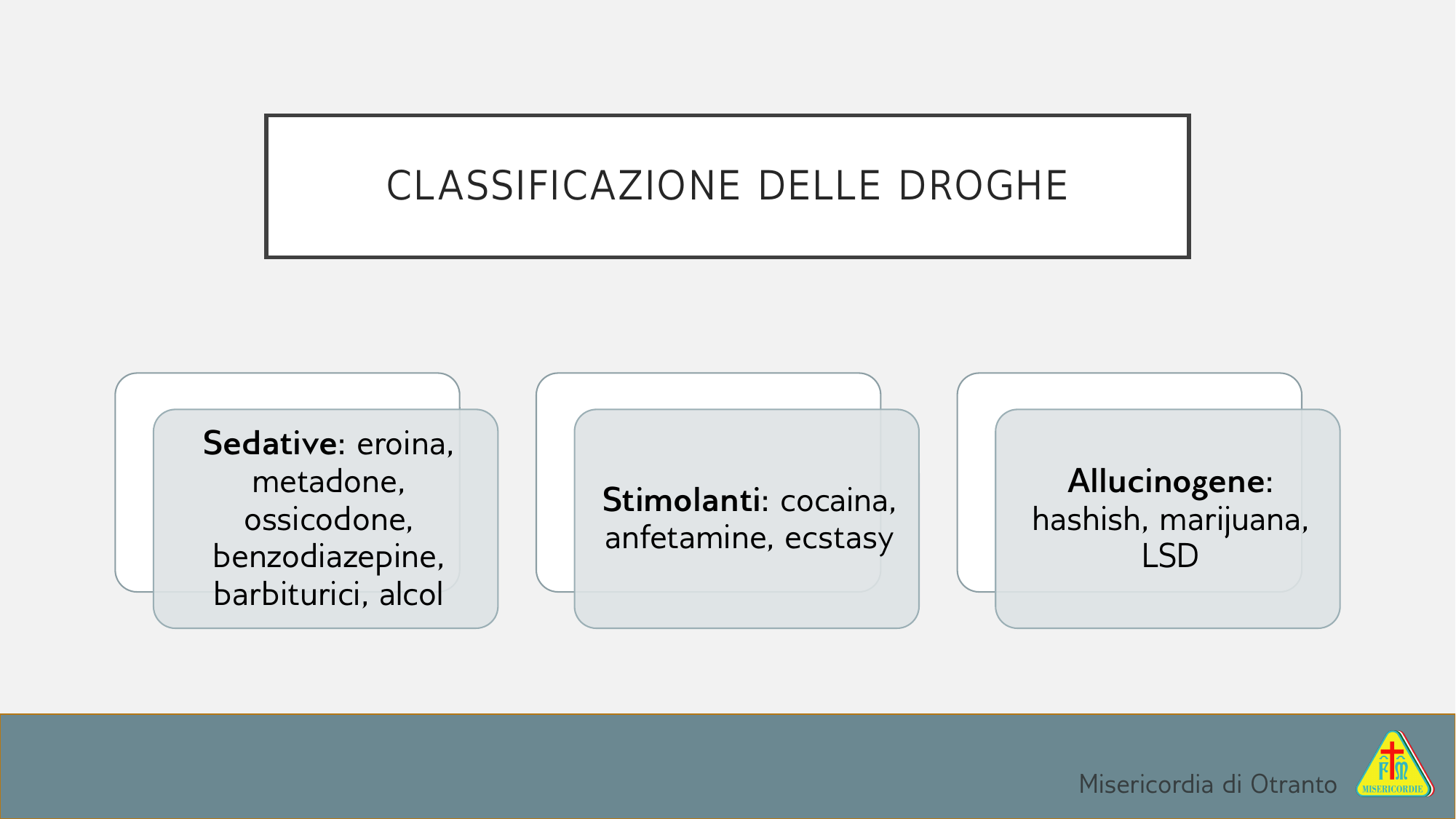

# Classificazione delle droghe
Sedative: eroina, metadone, ossicodone, benzodiazepine, barbiturici, alcol
Stimolanti: cocaina, anfetamine, ecstasy
Allucinogene: hashish, marijuana, LSD